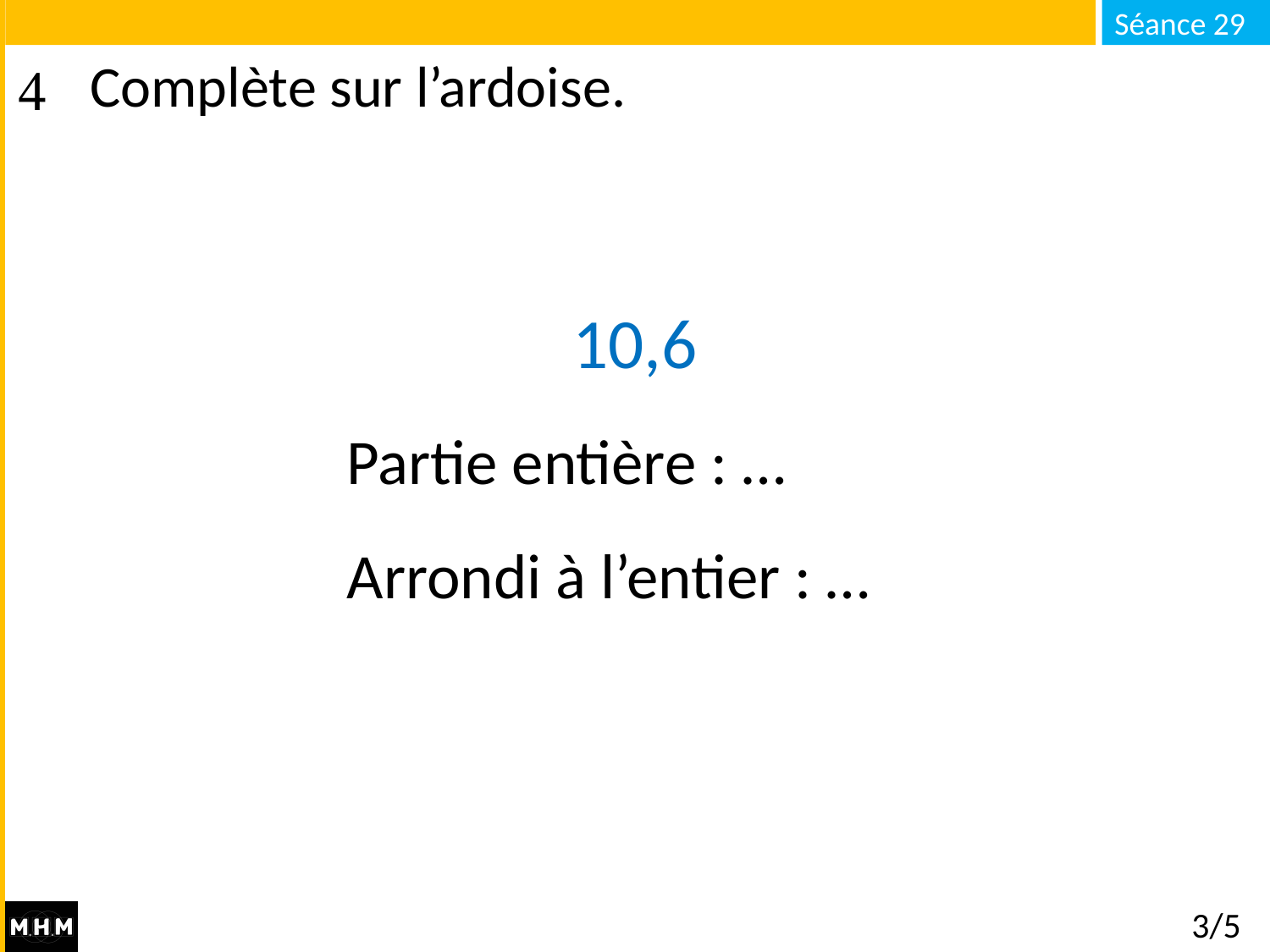

# Complète sur l’ardoise.
10,6
Partie entière : …
Arrondi à l’entier : …
3/5